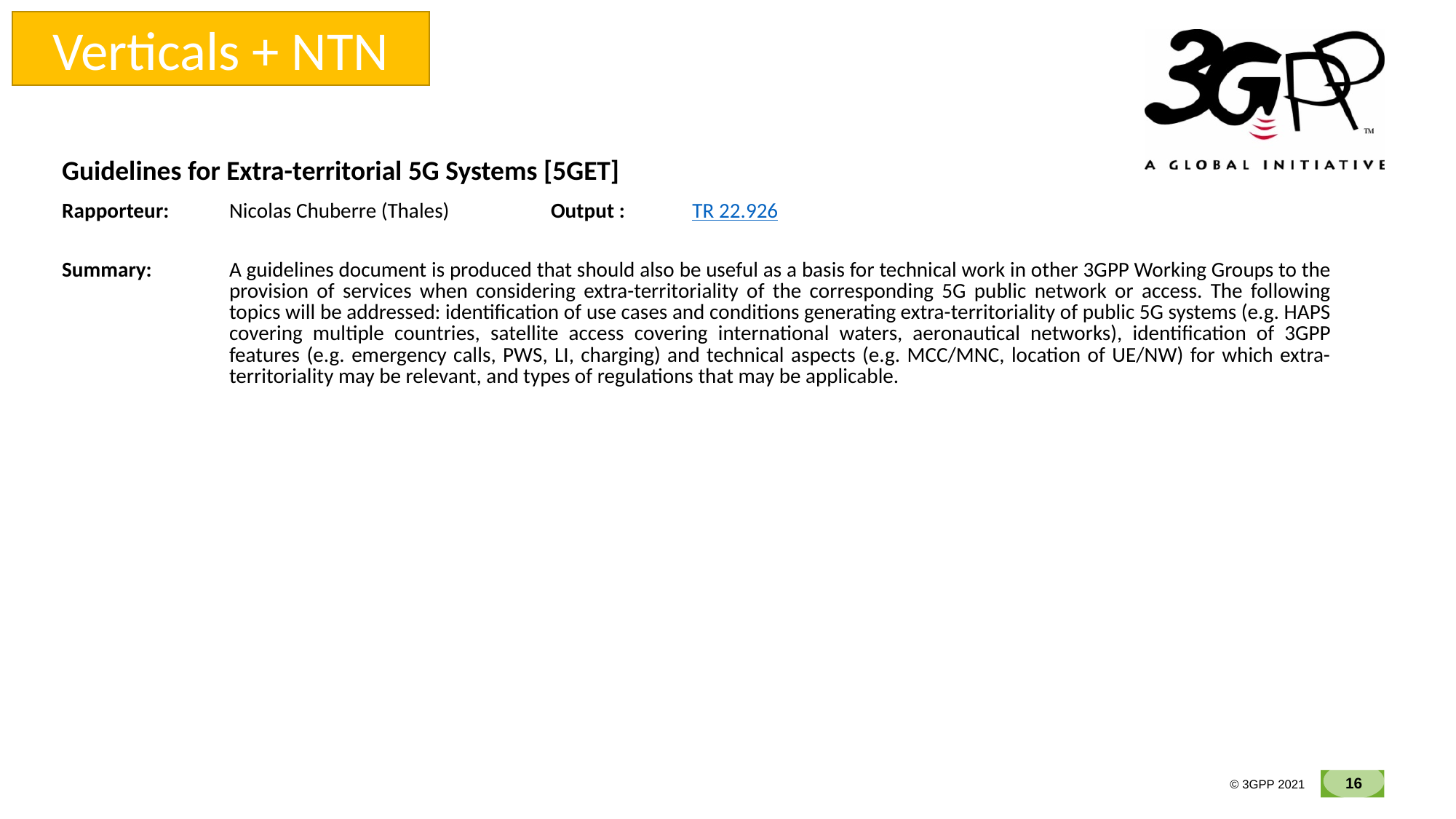

Verticals + NTN
| Guidelines for Extra-territorial 5G Systems [5GET] |  |  |  |
| --- | --- | --- | --- |
| Rapporteur: | Nicolas Chuberre (Thales) | Output : | TR 22.926 |
| Summary: | A guidelines document is produced that should also be useful as a basis for technical work in other 3GPP Working Groups to the provision of services when considering extra-territoriality of the corresponding 5G public network or access. The following topics will be addressed: identification of use cases and conditions generating extra-territoriality of public 5G systems (e.g. HAPS covering multiple countries, satellite access covering international waters, aeronautical networks), identification of 3GPP features (e.g. emergency calls, PWS, LI, charging) and technical aspects (e.g. MCC/MNC, location of UE/NW) for which extra-territoriality may be relevant, and types of regulations that may be applicable. |  |  |